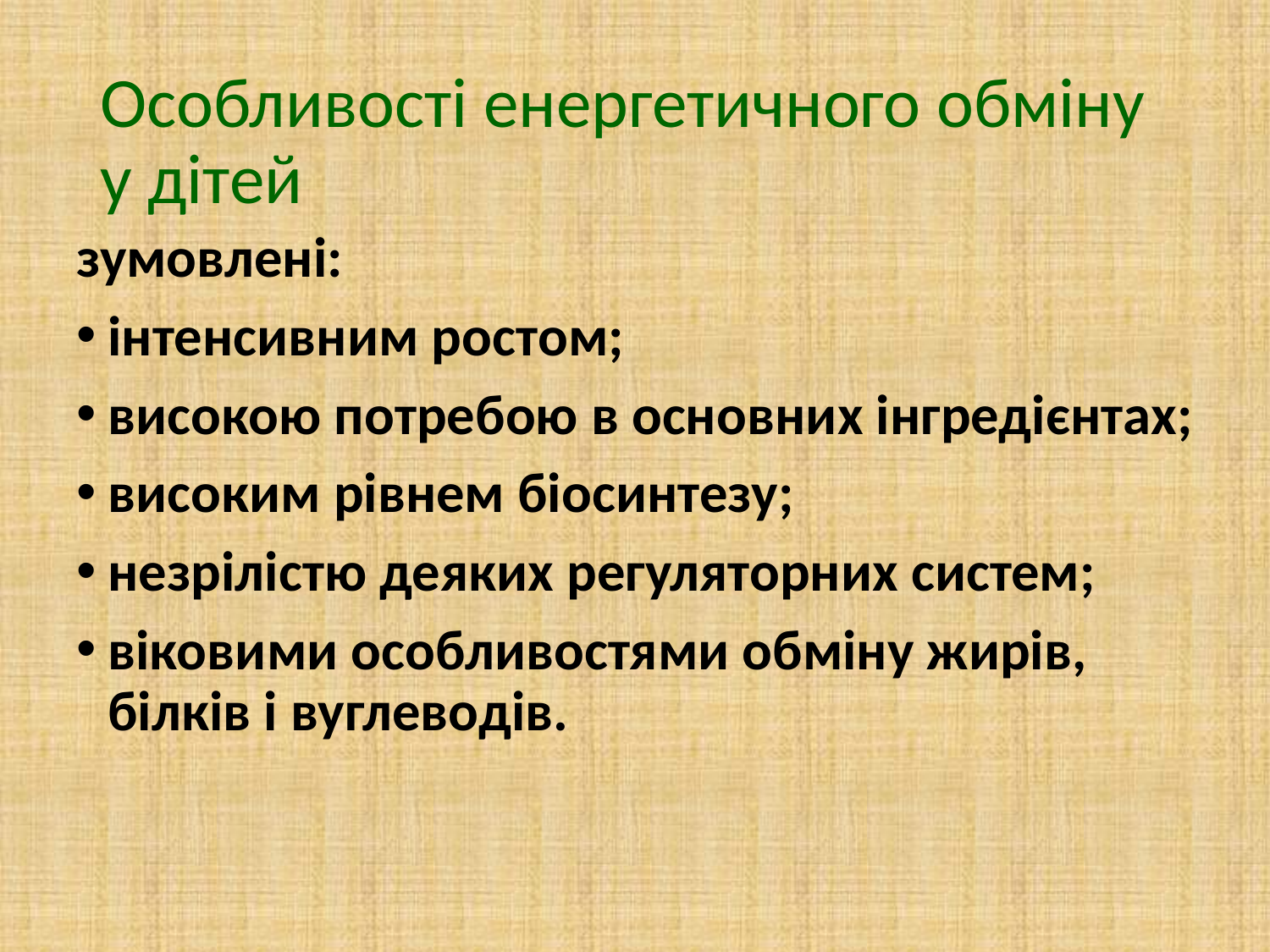

Особливості енергетичного обміну у дітей
зумовлені:
інтенсивним ростом;
високою потребою в основних інгредієнтах;
високим рівнем біосинтезу;
незрілістю деяких регуляторних систем;
віковими особливостями обміну жирів, білків і вуглеводів.